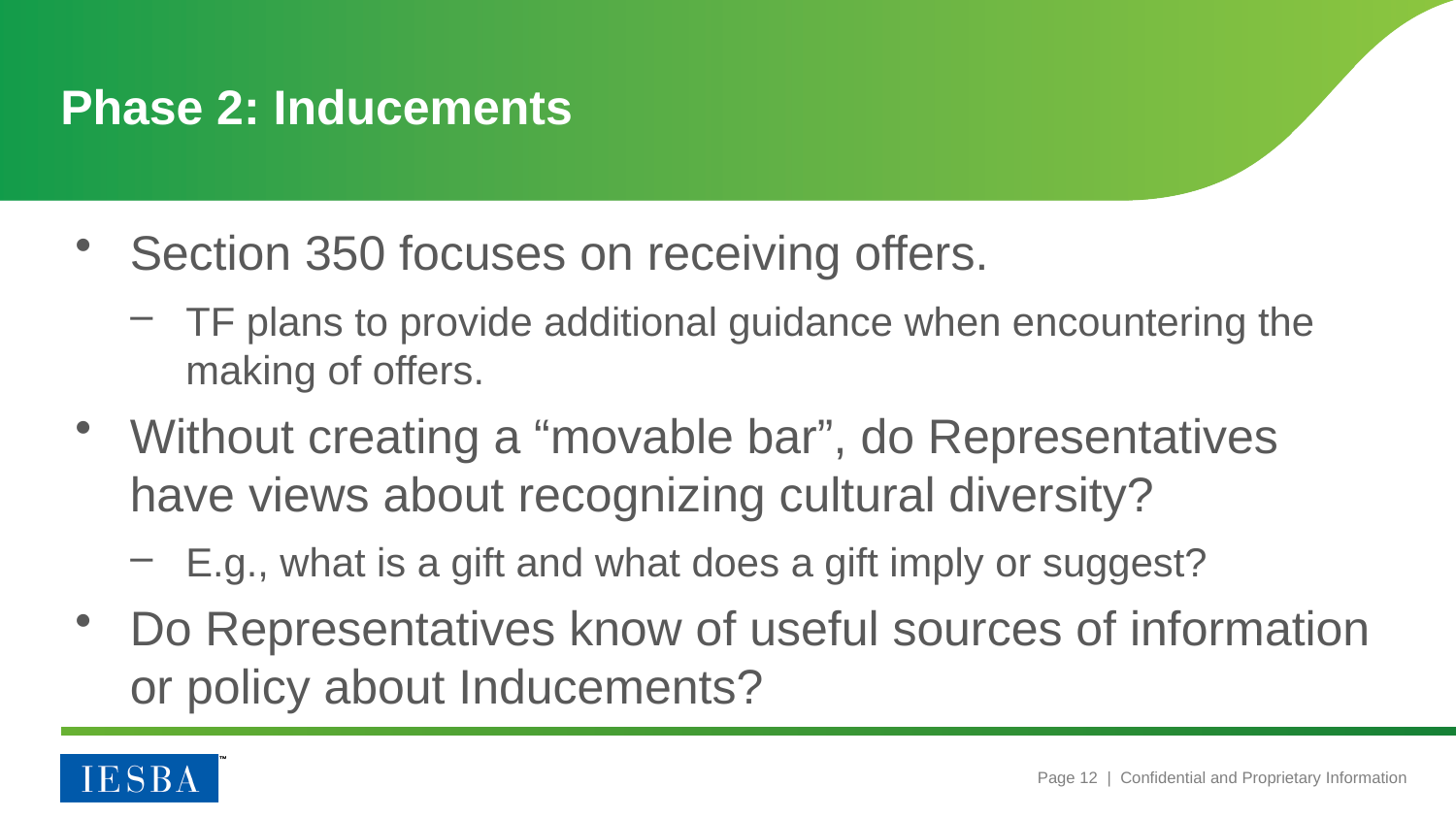

# Phase 2: Inducements
Section 350 focuses on receiving offers.
TF plans to provide additional guidance when encountering the making of offers.
Without creating a “movable bar”, do Representatives have views about recognizing cultural diversity?
E.g., what is a gift and what does a gift imply or suggest?
Do Representatives know of useful sources of information or policy about Inducements?